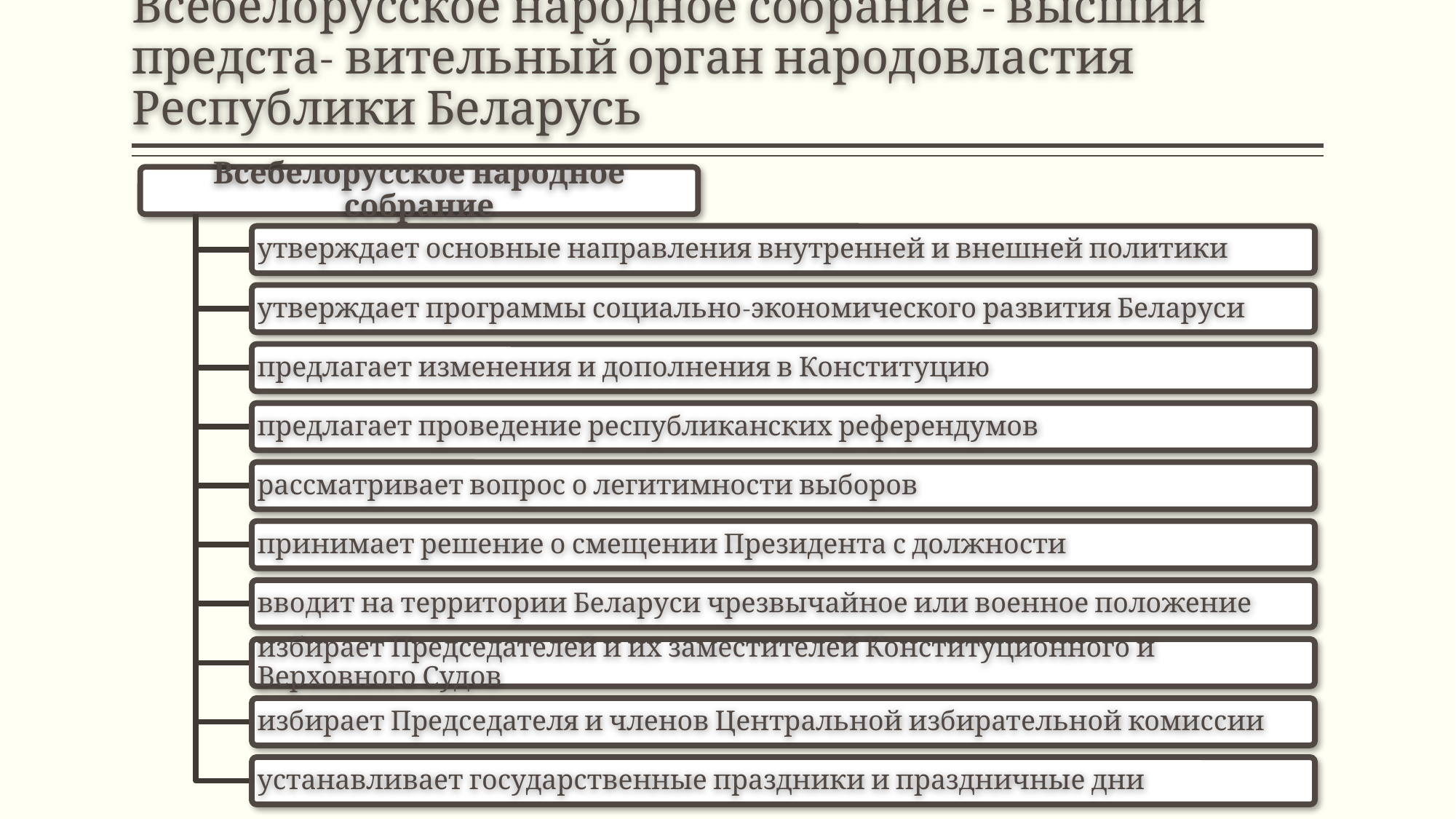

# Всебелорусское народное собрание - высший предста- вительный орган народовластия Республики Беларусь

Всебелорусское народное собрание

утверждает основные направления внутренней и внешней политики

утверждает программы социально-экономического развития Беларуси

предлагает изменения и дополнения в Конституцию

предлагает проведение республиканских референдумов

рассматривает вопрос о легитимности выборов

принимает решение о смещении Президента с должности

вводит на территории Беларуси чрезвычайное или военное положение

избирает Председателей и их заместителей Конституционного и Верховного Судов

избирает Председателя и членов Центральной избирательной комиссии

устанавливает государственные праздники и праздничные дни